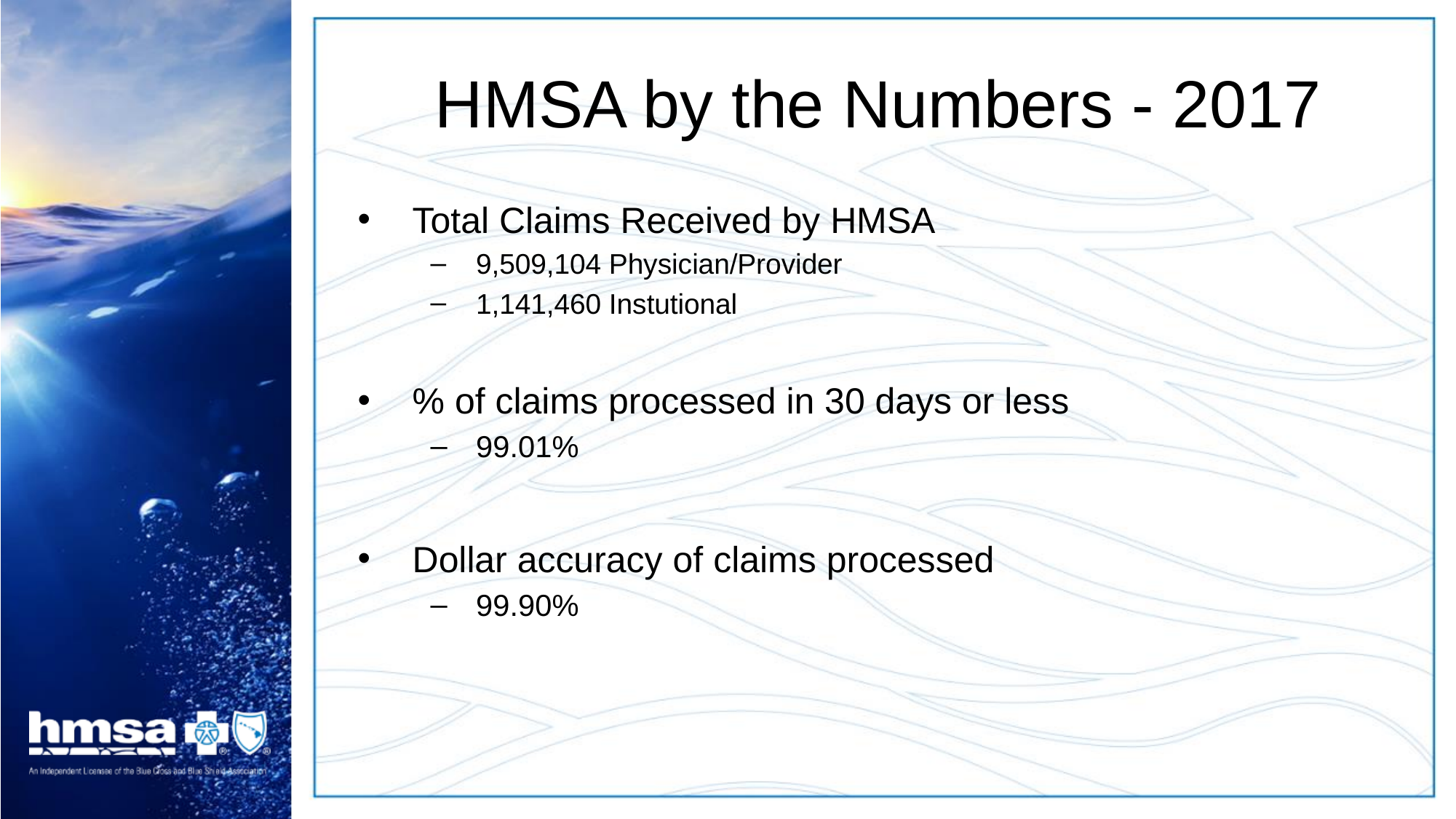

# HMSA by the Numbers - 2017
Total Claims Received by HMSA
9,509,104 Physician/Provider
1,141,460 Instutional

% of claims processed in 30 days or less
99.01%

Dollar accuracy of claims processed
99.90%